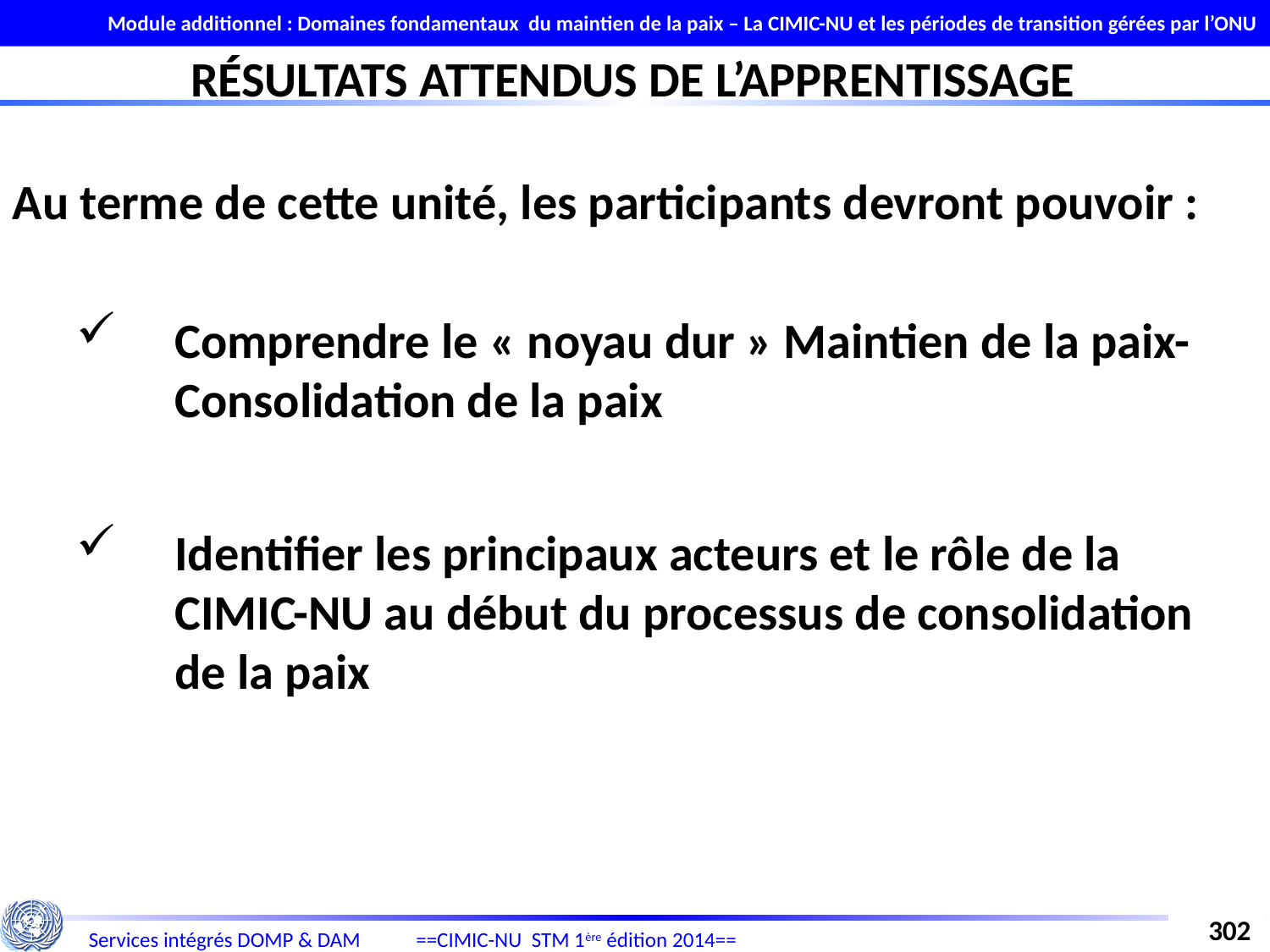

Module additionnel : Domaines fondamentaux  du maintien de la paix – La CIMIC-NU et les périodes de transition gérées par l’ONU
RÉSULTATS ATTENDUS DE L’APPRENTISSAGE
Au terme de cette unité, les participants devront pouvoir :

Comprendre le « noyau dur » Maintien de la paix-Consolidation de la paix

Identifier les principaux acteurs et le rôle de la CIMIC-NU au début du processus de consolidation de la paix
302
==CIMIC-NU  STM 1ère édition 2014==
Services intégrés DOMP & DAM